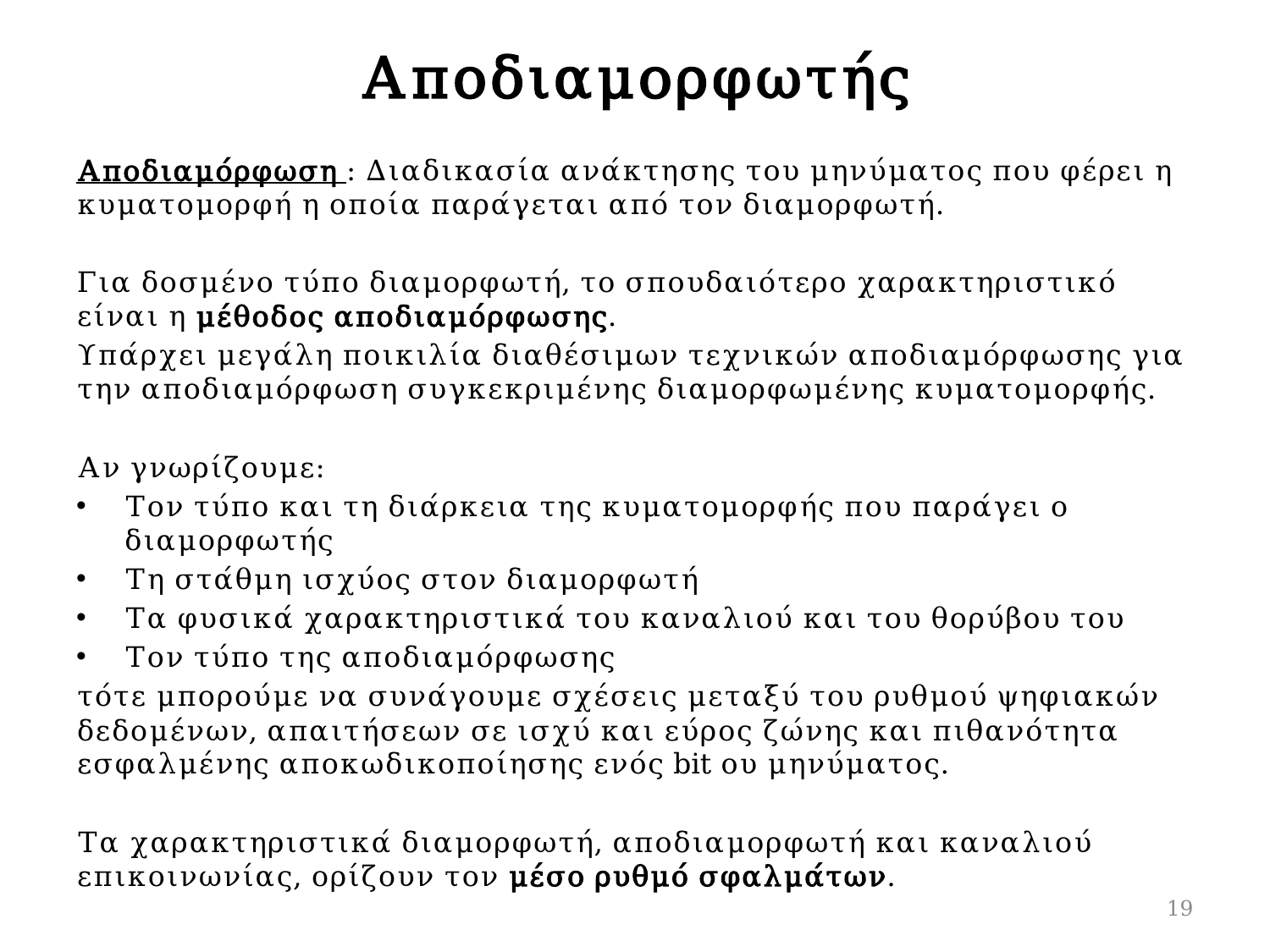

# Αποδιαμορφωτής
Αποδιαμόρφωση : Διαδικασία ανάκτησης του μηνύματος που φέρει η κυματομορφή η οποία παράγεται από τον διαμορφωτή.

Για δοσμένο τύπο διαμορφωτή, το σπουδαιότερο χαρακτηριστικό είναι η μέθοδος αποδιαμόρφωσης.
Υπάρχει μεγάλη ποικιλία διαθέσιμων τεχνικών αποδιαμόρφωσης για την αποδιαμόρφωση συγκεκριμένης διαμορφωμένης κυματομορφής.

Αν γνωρίζουμε:
Τον τύπο και τη διάρκεια της κυματομορφής που παράγει ο διαμορφωτής
Τη στάθμη ισχύος στον διαμορφωτή
Τα φυσικά χαρακτηριστικά του καναλιού και του θορύβου του
Τον τύπο της αποδιαμόρφωσης
τότε μπορούμε να συνάγουμε σχέσεις μεταξύ του ρυθμού ψηφιακών δεδομένων, απαιτήσεων σε ισχύ και εύρος ζώνης και πιθανότητα εσφαλμένης αποκωδικοποίησης ενός bit ου μηνύματος.

Τα χαρακτηριστικά διαμορφωτή, αποδιαμορφωτή και καναλιού επικοινωνίας, ορίζουν τον μέσο ρυθμό σφαλμάτων.
19